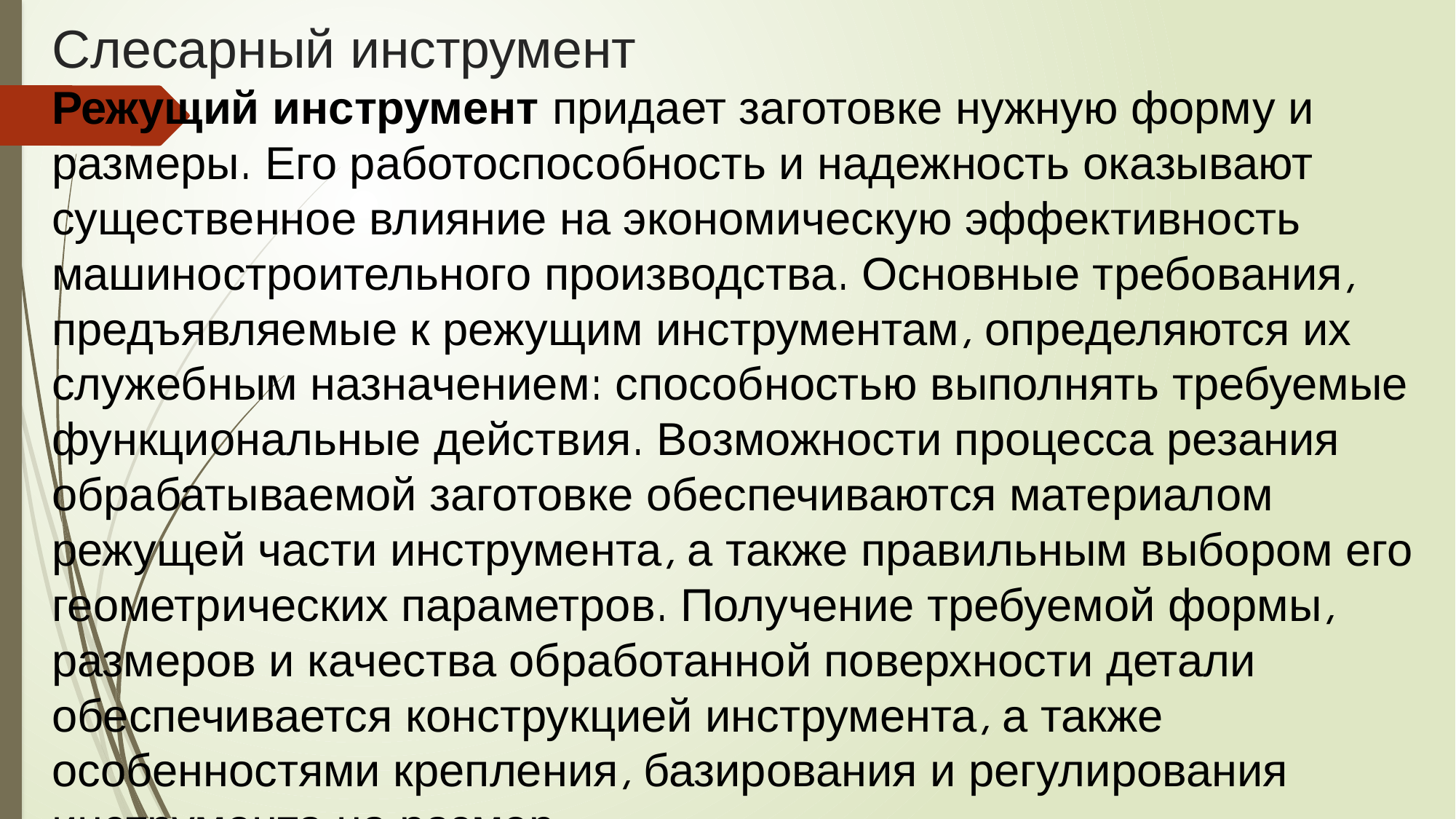

# Слесарный инструмент Режущий инструмент придает заготовке нужную форму и размеры. Его работоспособность и надежность оказывают существенное влияние на экономическую эффективность машиностроительного производства. Основные требования, предъявляемые к режущим инструментам, определяются их служебным назначением: способностью выполнять требуемые функциональные действия. Возможности процесса резания обрабатываемой заготовке обеспечиваются материалом режущей части инструмента, а также правильным выбором его геометрических параметров. Получение требуемой формы, размеров и качества обработанной поверхности детали обеспечивается конструкцией инструмента, а также особенностями крепления, базирования и регулирования инструмента на размер.